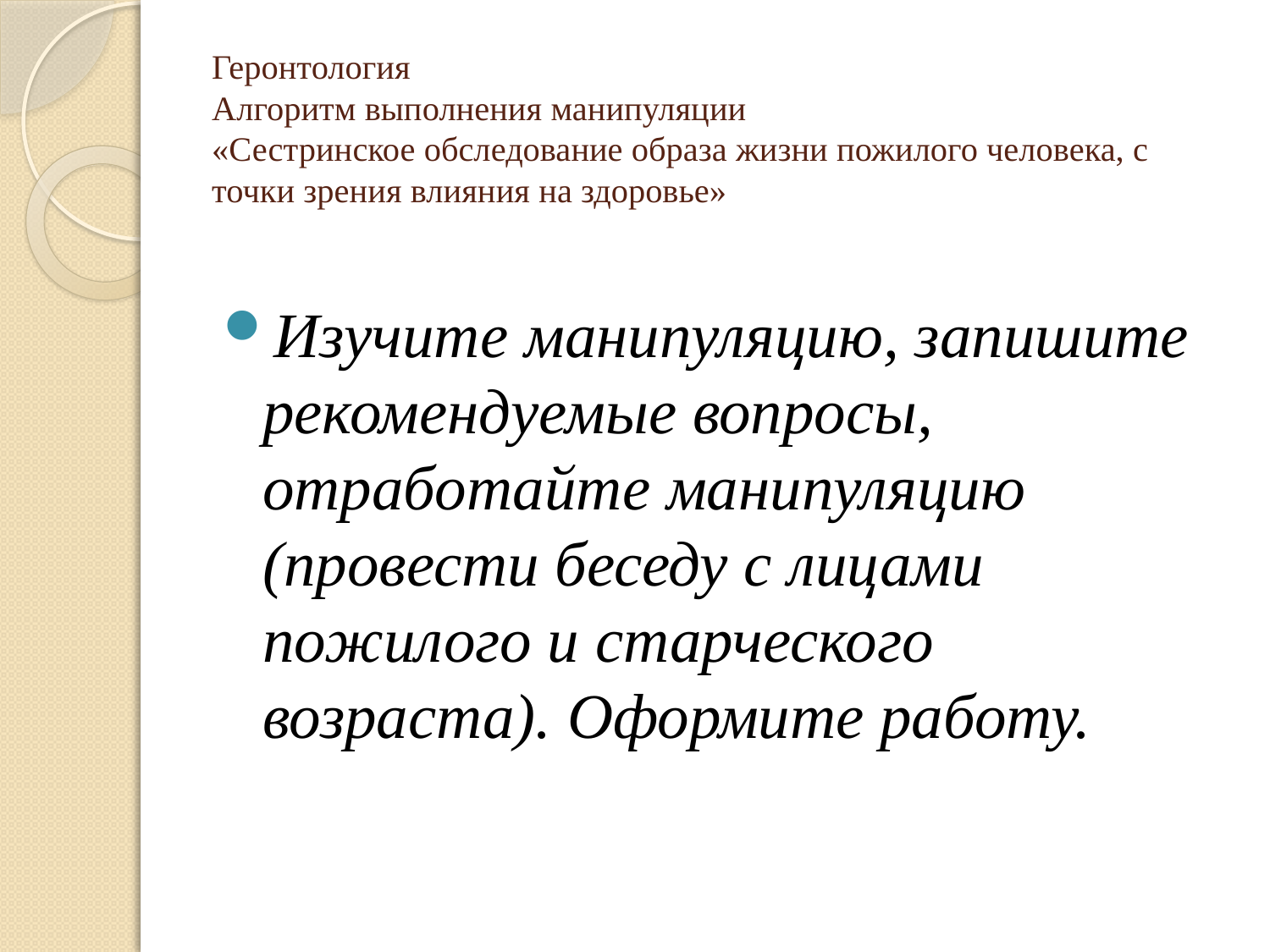

# Геронтология Алгоритм выполнения манипуляции «Сестринское обследование образа жизни пожилого человека, с точки зрения влияния на здоровье»

Изучите манипуляцию, запишите рекомендуемые вопросы, отработайте манипуляцию (провести беседу с лицами пожилого и старческого возраста). Оформите работу.